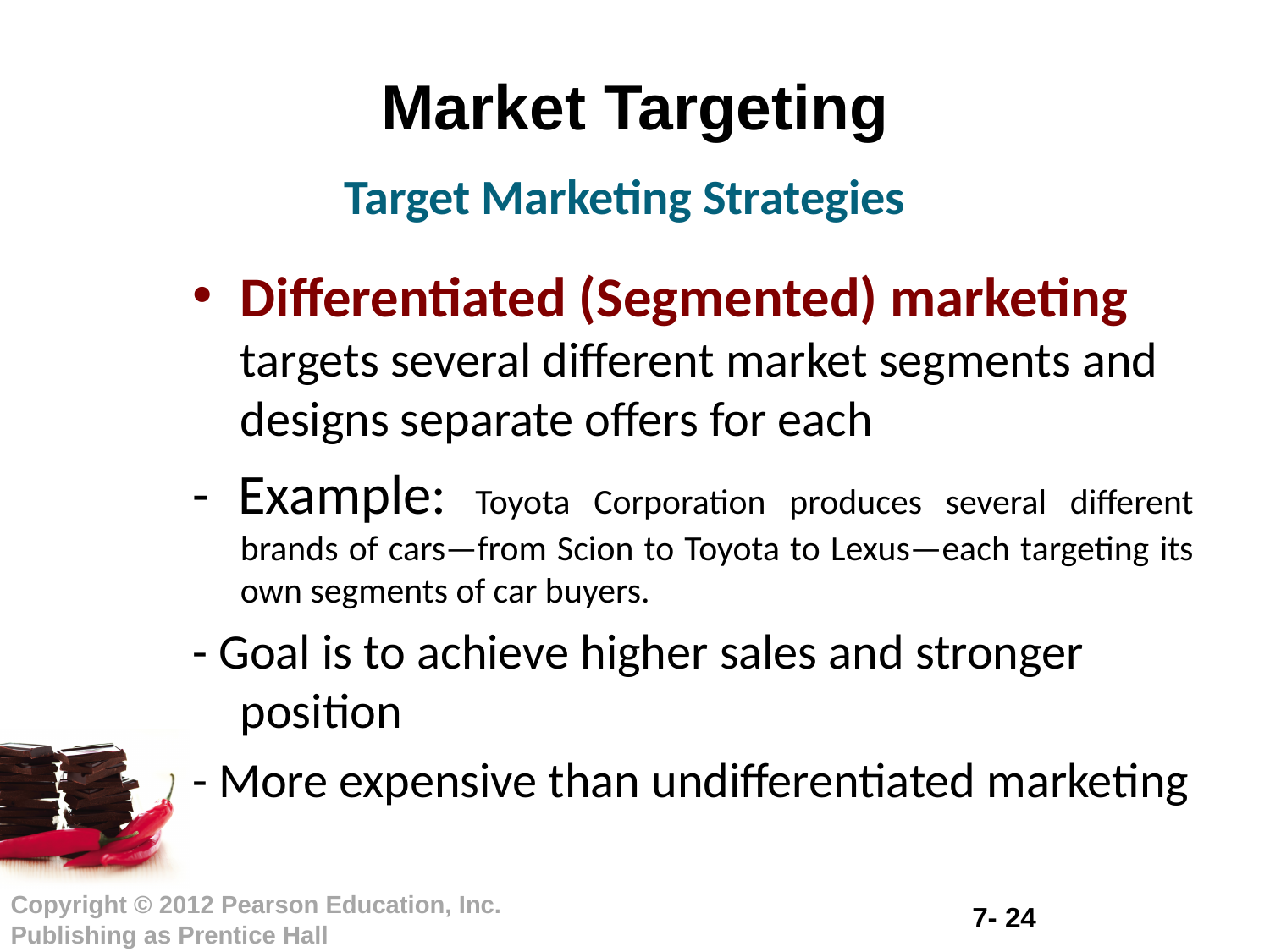

# Market Targeting
Target Marketing Strategies

Differentiated (Segmented) marketing targets several different market segments and designs separate offers for each
- Example: Toyota Corporation produces several different brands of cars—from Scion to Toyota to Lexus—each targeting its own segments of car buyers.
- Goal is to achieve higher sales and stronger position
- More expensive than undifferentiated marketing